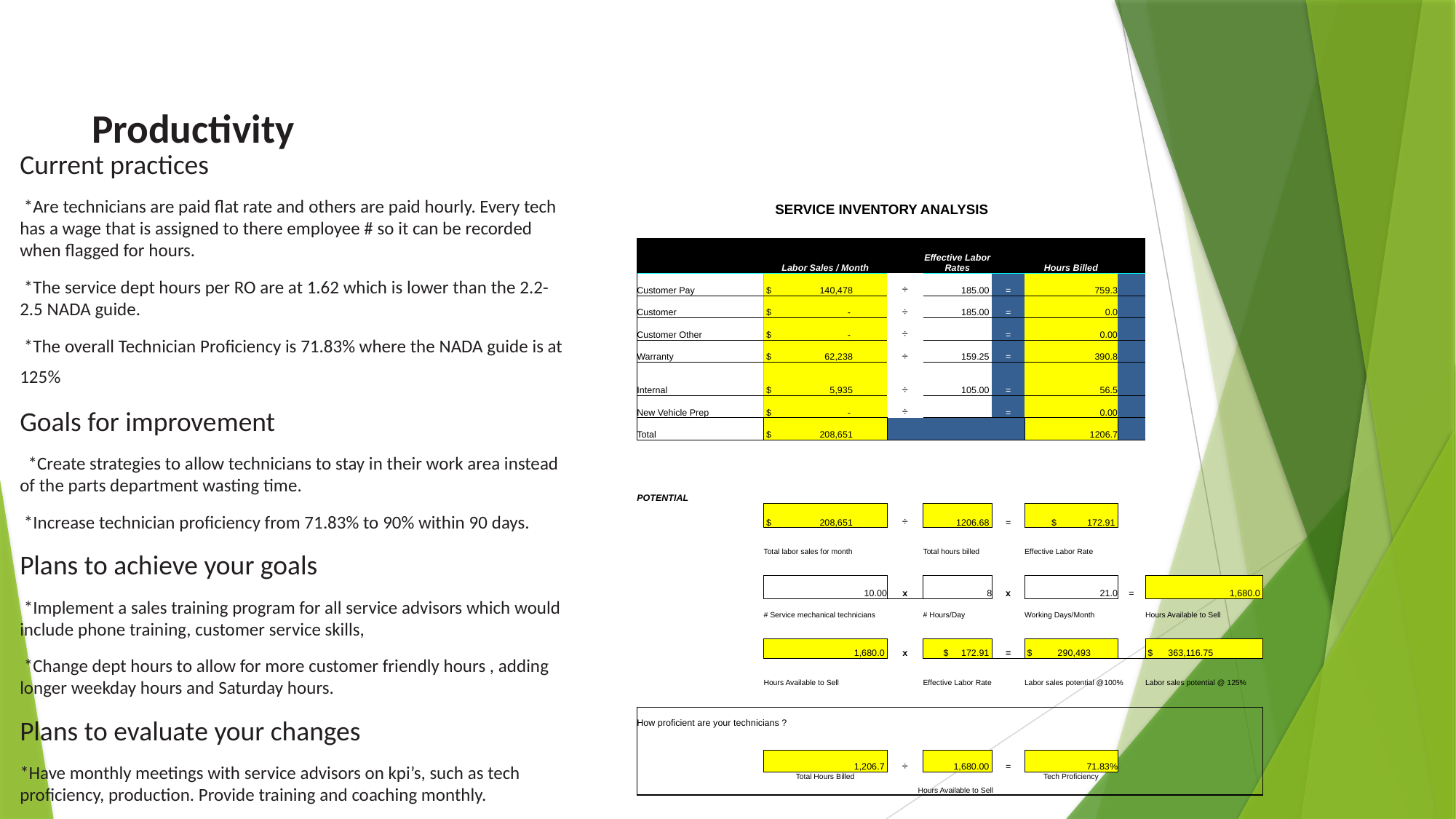

# Productivity

Current practices
 *Are technicians are paid flat rate and others are paid hourly. Every tech has a wage that is assigned to there employee # so it can be recorded when flagged for hours.
 *The service dept hours per RO are at 1.62 which is lower than the 2.2-2.5 NADA guide.
 *The overall Technician Proficiency is 71.83% where the NADA guide is at 125%
Goals for improvement
  *Create strategies to allow technicians to stay in their work area instead of the parts department wasting time.
 *Increase technician proficiency from 71.83% to 90% within 90 days.
Plans to achieve your goals
 *Implement a sales training program for all service advisors which would include phone training, customer service skills,
 *Change dept hours to allow for more customer friendly hours , adding longer weekday hours and Saturday hours.
Plans to evaluate your changes
*Have monthly meetings with service advisors on kpi’s, such as tech proficiency, production. Provide training and coaching monthly.

| SERVICE INVENTORY ANALYSIS |  |  |  |  |  |  |  |
| --- | --- | --- | --- | --- | --- | --- | --- |
|  |  |  |  |  |  |  |  |
|  | Labor Sales / Month |  | Effective Labor Rates |  | Hours Billed |  |  |
| Customer Pay | $ 140,478 | ÷ | 185.00 | = | 759.3 |  |  |
| Customer | $ - | ÷ | 185.00 | = | 0.0 |  |  |
| Customer Other | $ - | ÷ |  | = | 0.00 |  |  |
| Warranty | $ 62,238 | ÷ | 159.25 | = | 390.8 |  |  |
| Internal | $ 5,935 | ÷ | 105.00 | = | 56.5 |  |  |
| New Vehicle Prep | $ - | ÷ |  | = | 0.00 |  |  |
| Total | $ 208,651 |  |  |  | 1206.7 |  |  |
|  |  |  |  |  |  |  |  |
| POTENTIAL |  |  |  |  |  |  |  |
|  | $ 208,651 | ÷ | 1206.68 | = | $ 172.91 |  |  |
|  | Total labor sales for month |  | Total hours billed |  | Effective Labor Rate |  |  |
|  |  |  |  |  |  |  |  |
|  | 10.00 | x | 8 | x | 21.0 | = | 1,680.0 |
|  | # Service mechanical technicians |  | # Hours/Day |  | Working Days/Month |  | Hours Available to Sell |
|  |  |  |  |  |  |  |  |
|  | 1,680.0 | x | $ 172.91 | = | $ 290,493 |  | $ 363,116.75 |
|  | Hours Available to Sell |  | Effective Labor Rate |  | Labor sales potential @100% |  | Labor sales potential @ 125% |
|  |  |  |  |  |  |  |  |
| How proficient are your technicians ? |  |  |  |  |  |  |  |
|  |  |  |  |  |  |  |  |
|  | 1,206.7 | ÷ | 1,680.00 | = | 71.83% |  |  |
|  | Total Hours Billed | Hours Available to Sell |  |  | Tech Proficiency |  |  |